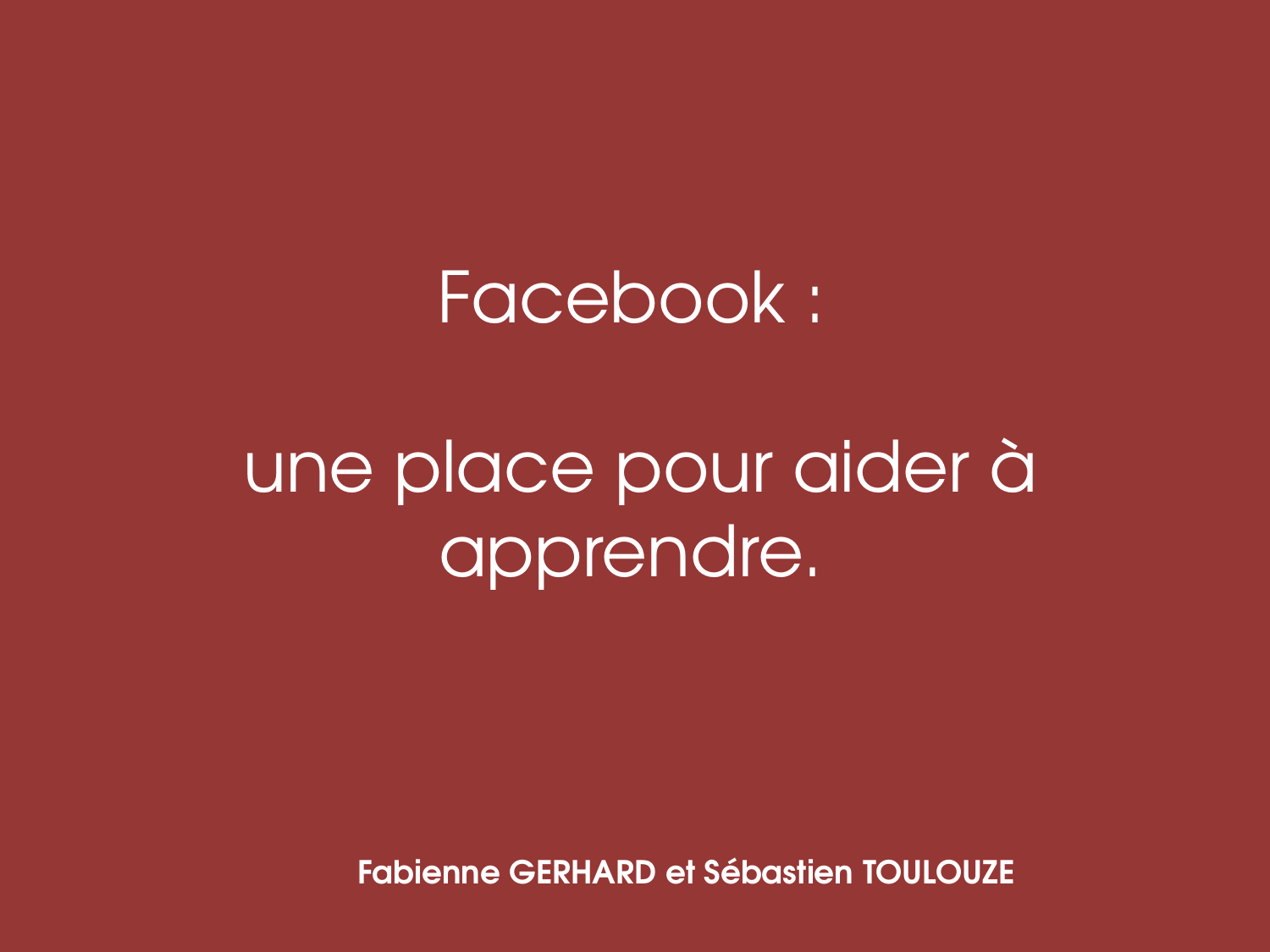

# Facebook : une place pour aider à apprendre.
Fabienne GERHARD et Sébastien TOULOUZE